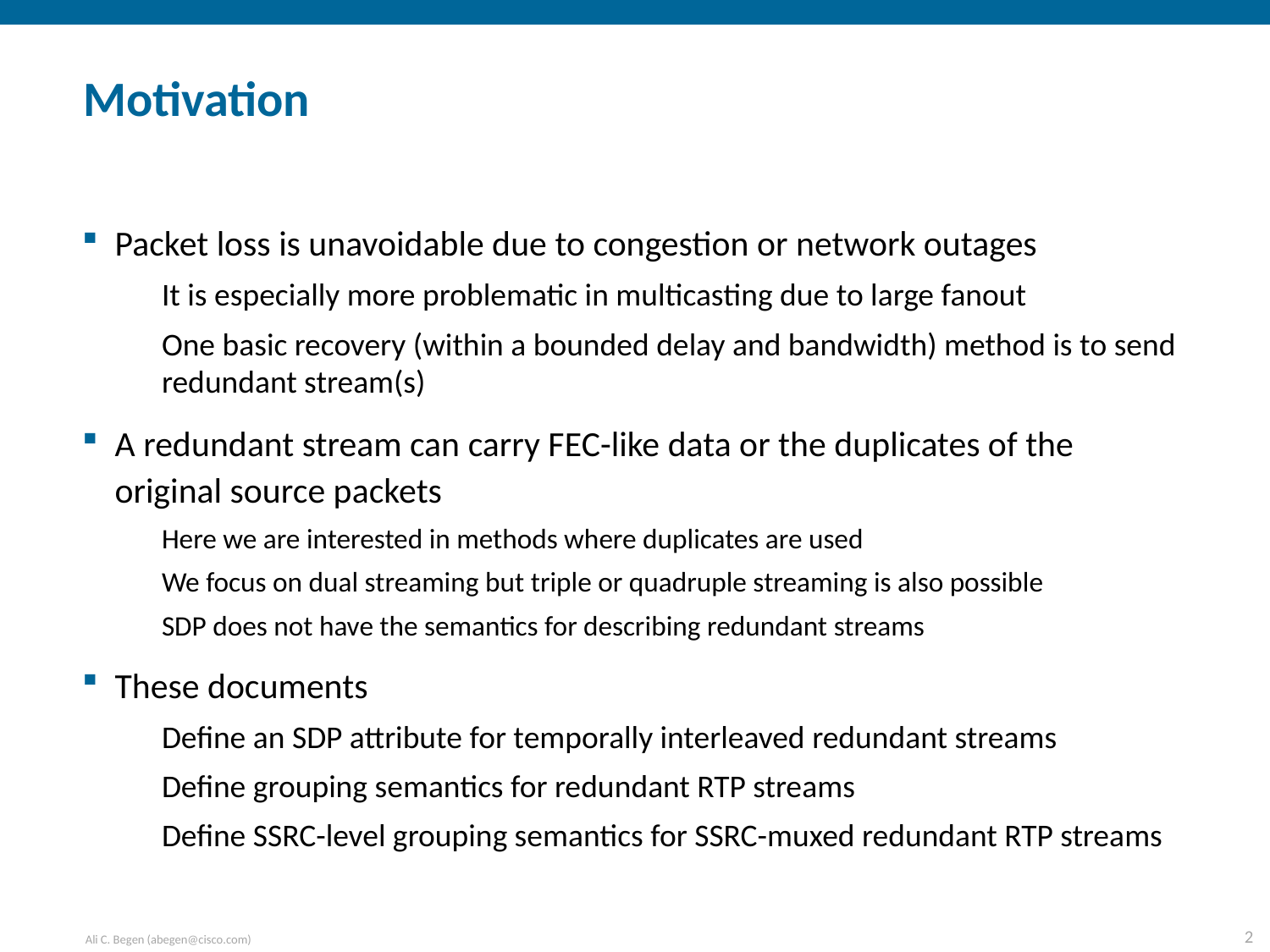

# Motivation
Packet loss is unavoidable due to congestion or network outages
It is especially more problematic in multicasting due to large fanout
One basic recovery (within a bounded delay and bandwidth) method is to send redundant stream(s)
A redundant stream can carry FEC-like data or the duplicates of the original source packets
Here we are interested in methods where duplicates are used
We focus on dual streaming but triple or quadruple streaming is also possible
SDP does not have the semantics for describing redundant streams
These documents
Define an SDP attribute for temporally interleaved redundant streams
Define grouping semantics for redundant RTP streams
Define SSRC-level grouping semantics for SSRC-muxed redundant RTP streams